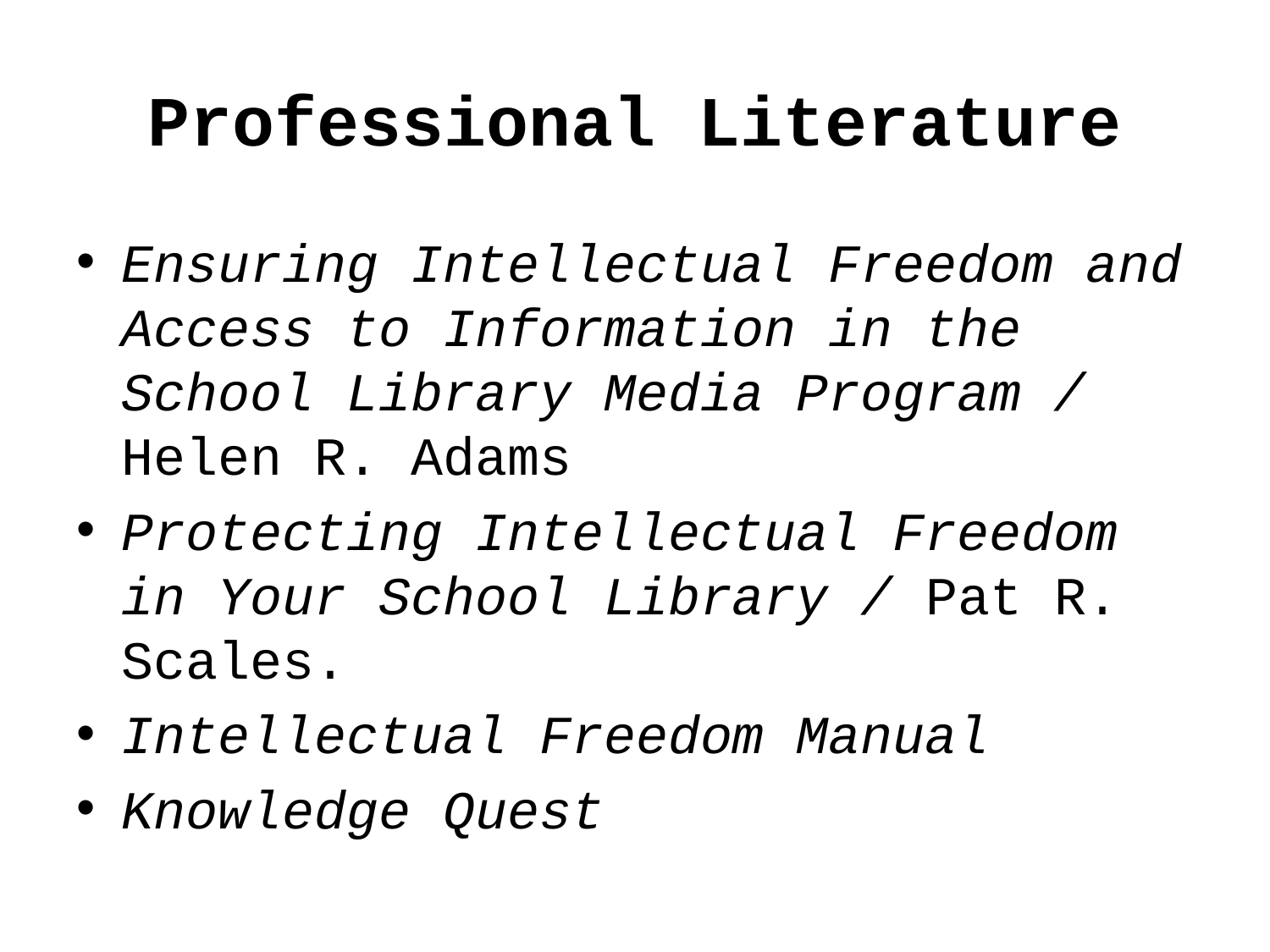

# Professional Literature
Ensuring Intellectual Freedom and Access to Information in the School Library Media Program / Helen R. Adams
Protecting Intellectual Freedom in Your School Library / Pat R. Scales.
Intellectual Freedom Manual
Knowledge Quest